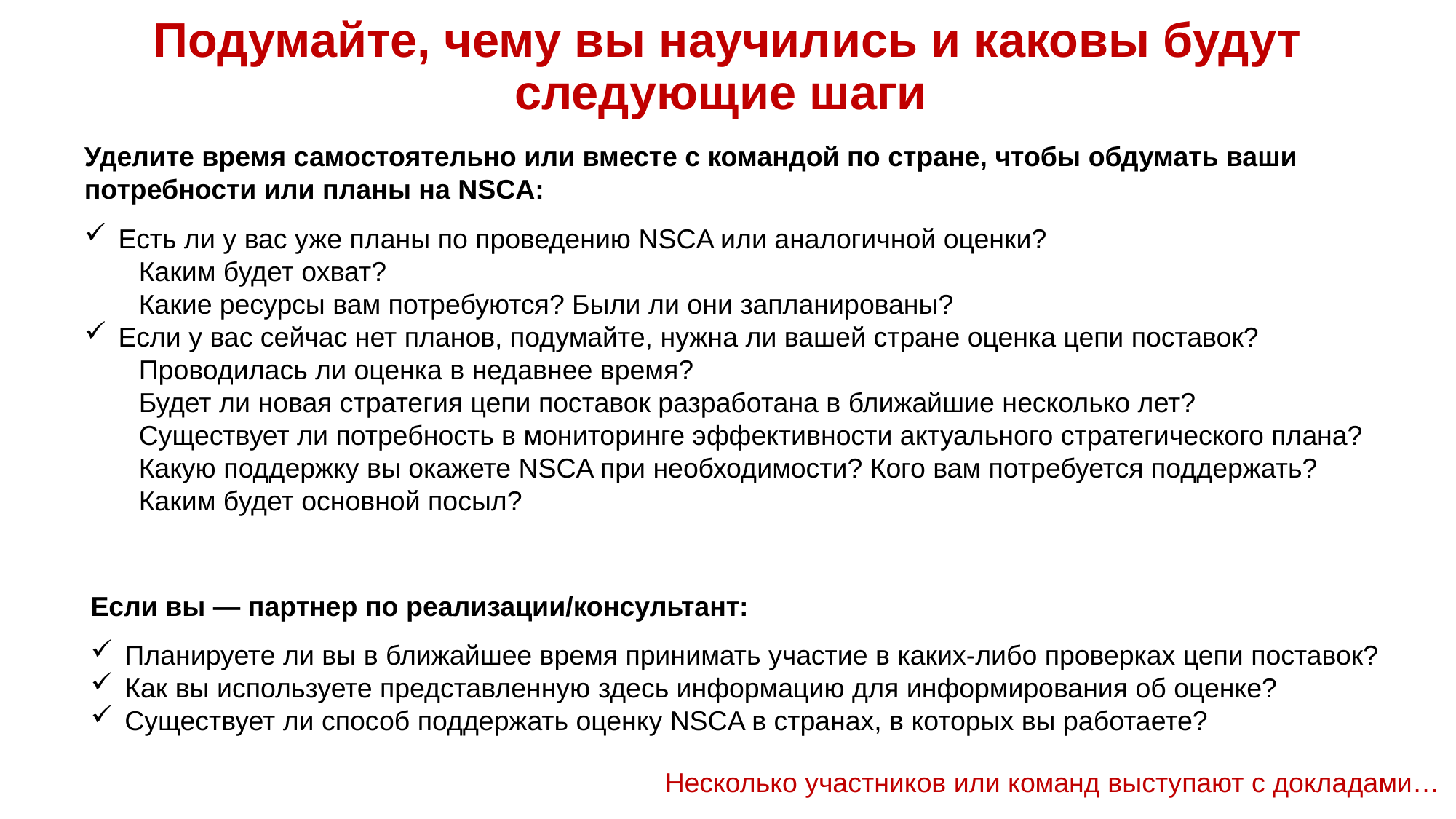

# Подумайте, чему вы научились и каковы будут следующие шаги
Уделите время самостоятельно или вместе с командой по стране, чтобы обдумать ваши потребности или планы на NSCA:

Есть ли у вас уже планы по проведению NSCA или аналогичной оценки?
Каким будет охват?
Какие ресурсы вам потребуются? Были ли они запланированы?
Если у вас сейчас нет планов, подумайте, нужна ли вашей стране оценка цепи поставок?
Проводилась ли оценка в недавнее время?
Будет ли новая стратегия цепи поставок разработана в ближайшие несколько лет?
Существует ли потребность в мониторинге эффективности актуального стратегического плана?
Какую поддержку вы окажете NSCA при необходимости? Кого вам потребуется поддержать? Каким будет основной посыл?
Если вы — партнер по реализации/консультант:

Планируете ли вы в ближайшее время принимать участие в каких-либо проверках цепи поставок?
Как вы используете представленную здесь информацию для информирования об оценке?
Существует ли способ поддержать оценку NSCA в странах, в которых вы работаете?
Несколько участников или команд выступают с докладами…